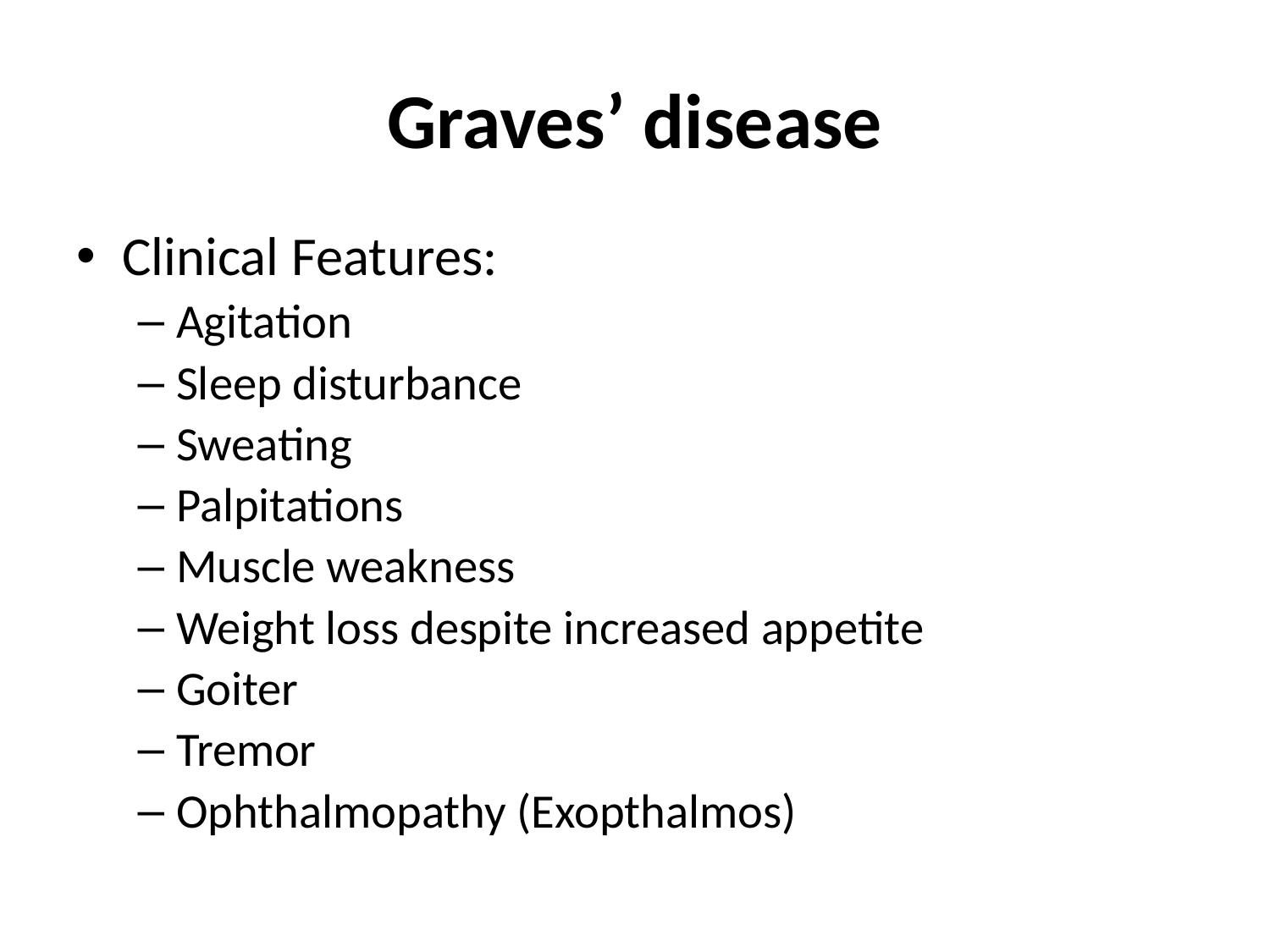

# Graves’ disease
Clinical Features:
Agitation
Sleep disturbance
Sweating
Palpitations
Muscle weakness
Weight loss despite increased appetite
Goiter
Tremor
Ophthalmopathy (Exopthalmos)